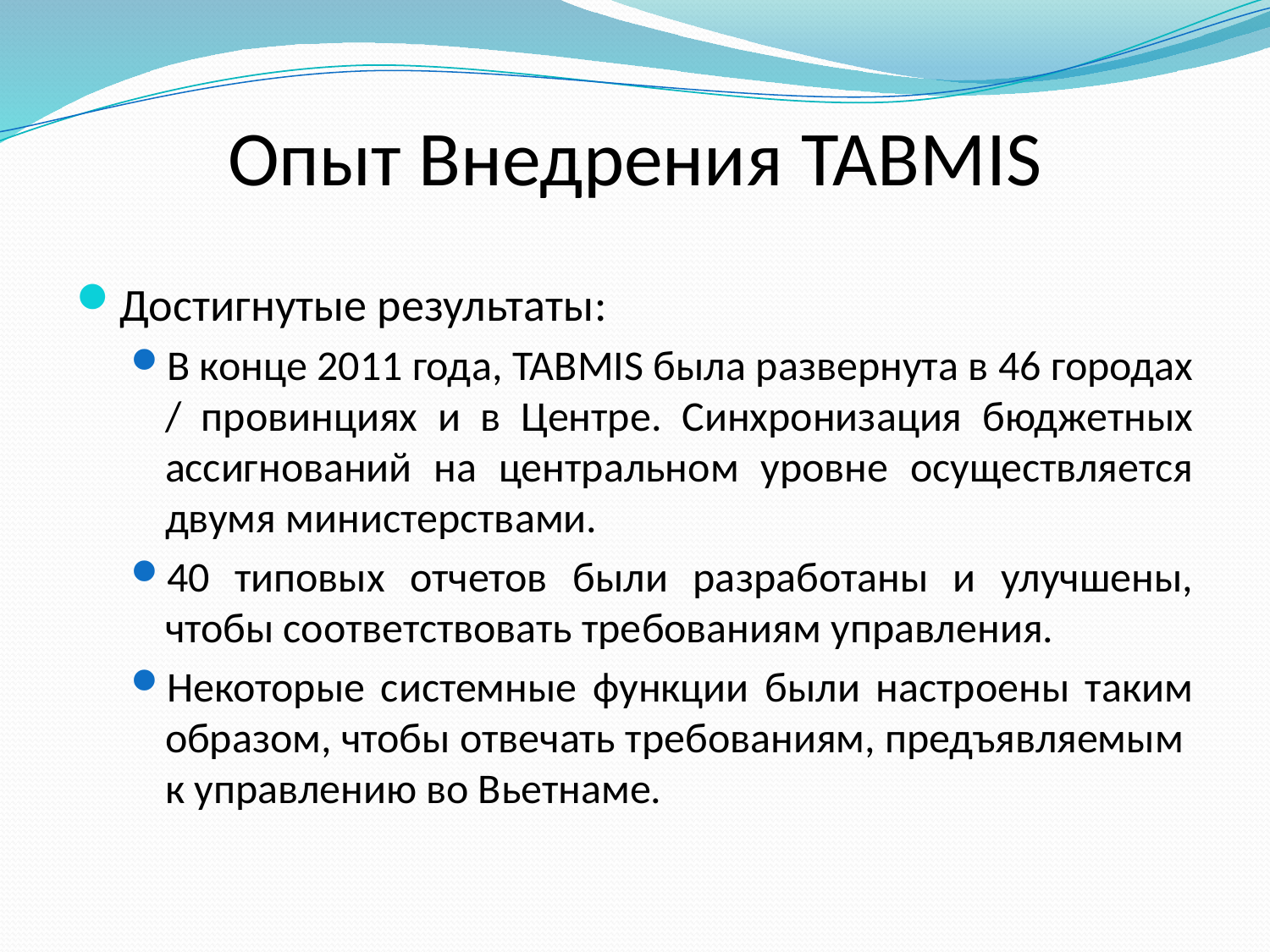

# Опыт Внедрения TABMIS
Достигнутые результаты:
В конце 2011 года, TABMIS была развернута в 46 городах / провинциях и в Центре. Синхронизация бюджетных ассигнований на центральном уровне осуществляется двумя министерствами.
40 типовых отчетов были разработаны и улучшены, чтобы соответствовать требованиям управления.
Некоторые системные функции были настроены таким образом, чтобы отвечать требованиям, предъявляемым  к управлению во Вьетнаме.